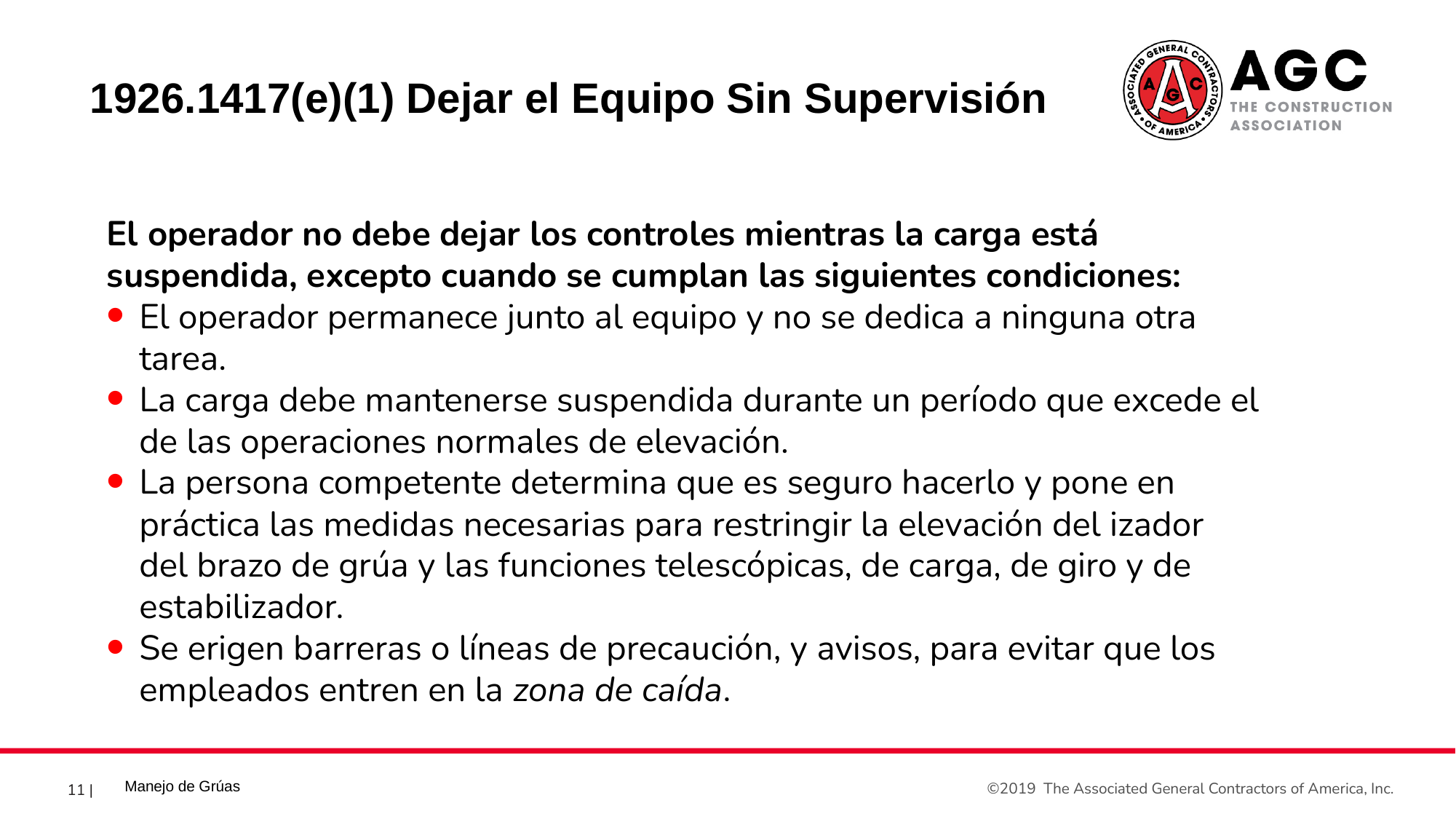

1926.1417(e)(1) Dejar el Equipo Sin Supervisión

El operador no debe dejar los controles mientras la carga está suspendida, excepto cuando se cumplan las siguientes condiciones:
El operador permanece junto al equipo y no se dedica a ninguna otra tarea.
La carga debe mantenerse suspendida durante un período que excede el de las operaciones normales de elevación.
La persona competente determina que es seguro hacerlo y pone en práctica las medidas necesarias para restringir la elevación del izador del brazo de grúa y las funciones telescópicas, de carga, de giro y de estabilizador.
Se erigen barreras o líneas de precaución, y avisos, para evitar que los empleados entren en la zona de caída.
Manejo de Grúas